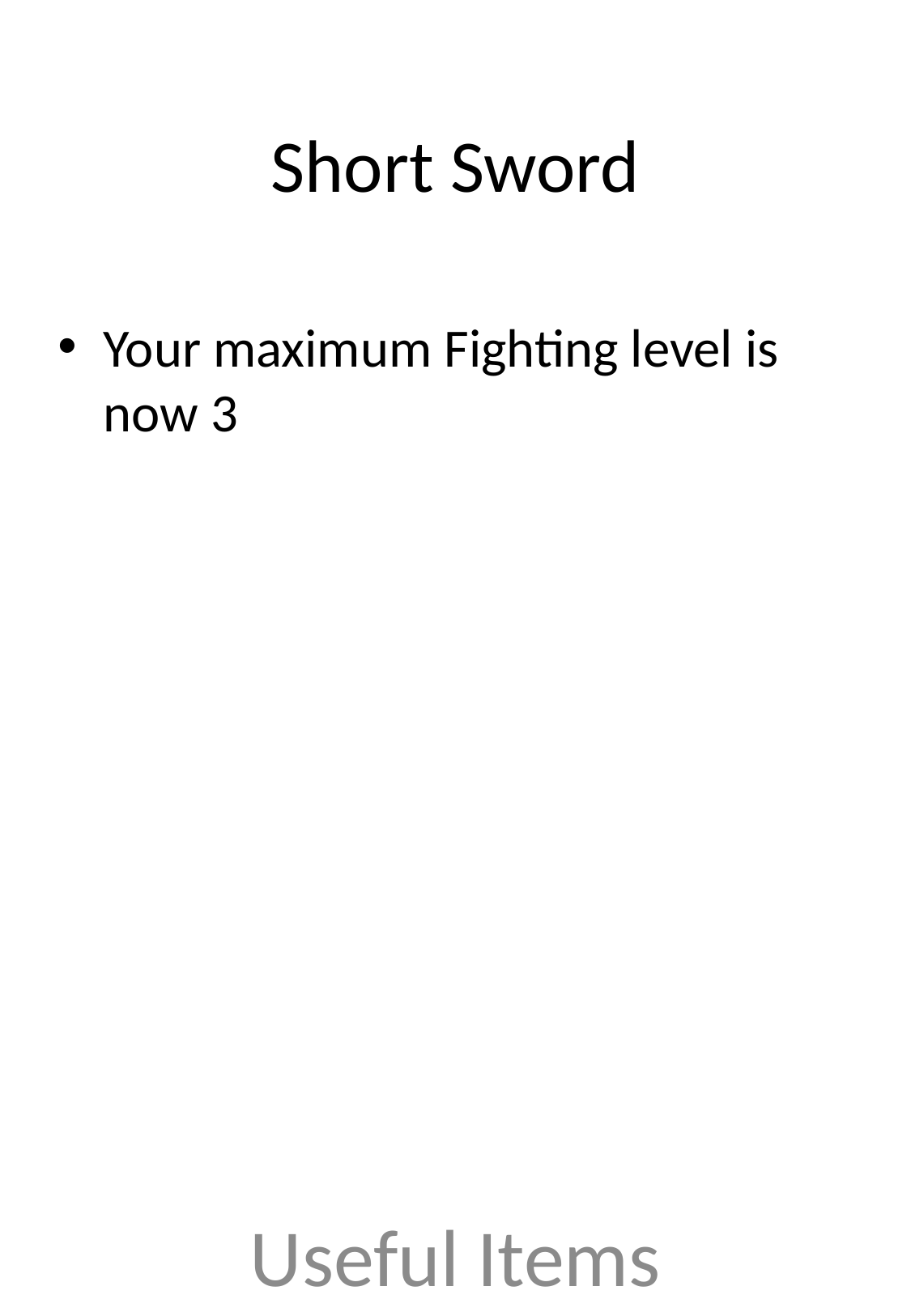

# Short Sword
Your maximum Fighting level is now 3
Useful Items